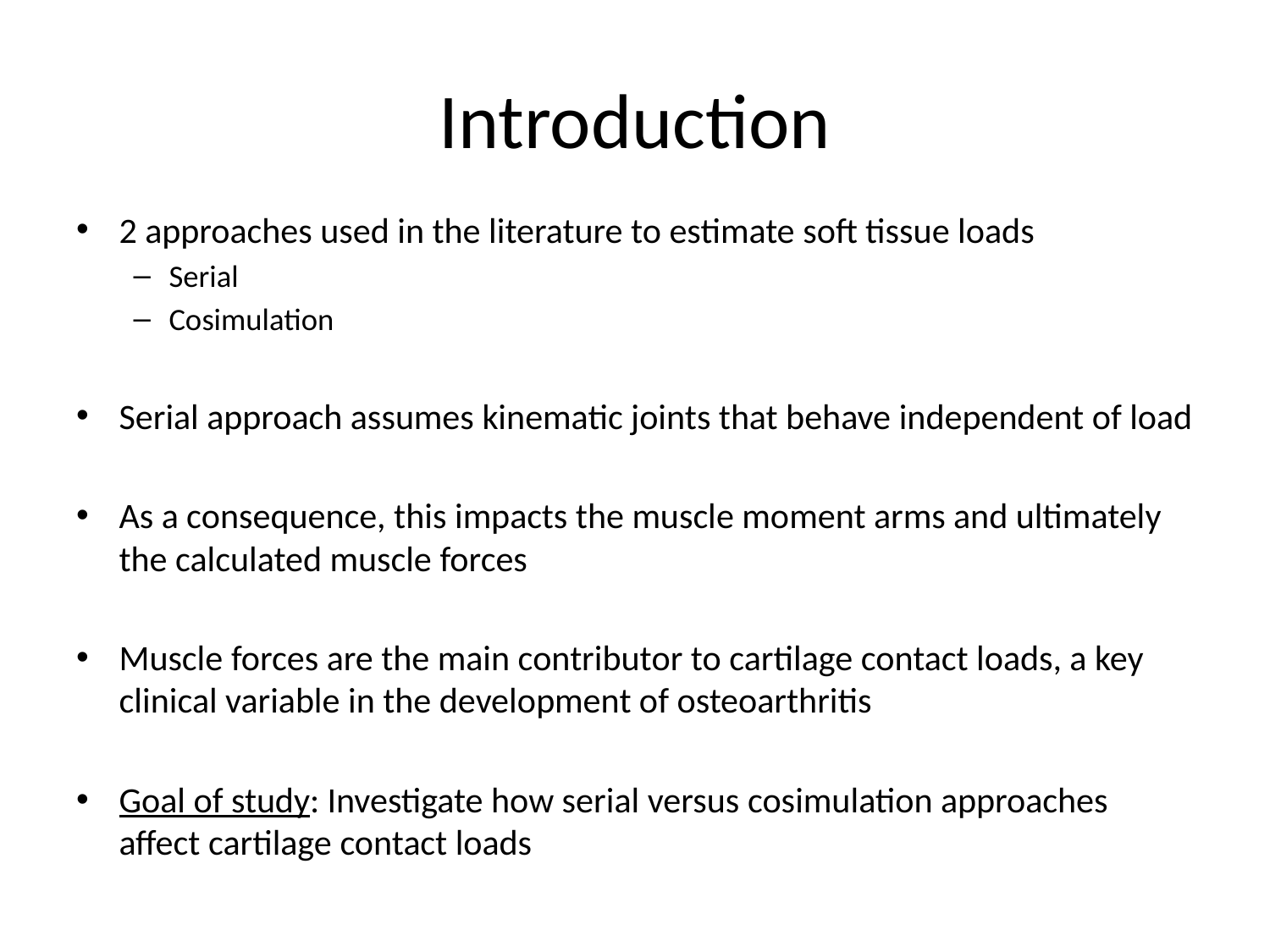

# Introduction
2 approaches used in the literature to estimate soft tissue loads
Serial
Cosimulation

Serial approach assumes kinematic joints that behave independent of load

As a consequence, this impacts the muscle moment arms and ultimately the calculated muscle forces

Muscle forces are the main contributor to cartilage contact loads, a key clinical variable in the development of osteoarthritis

Goal of study: Investigate how serial versus cosimulation approaches affect cartilage contact loads